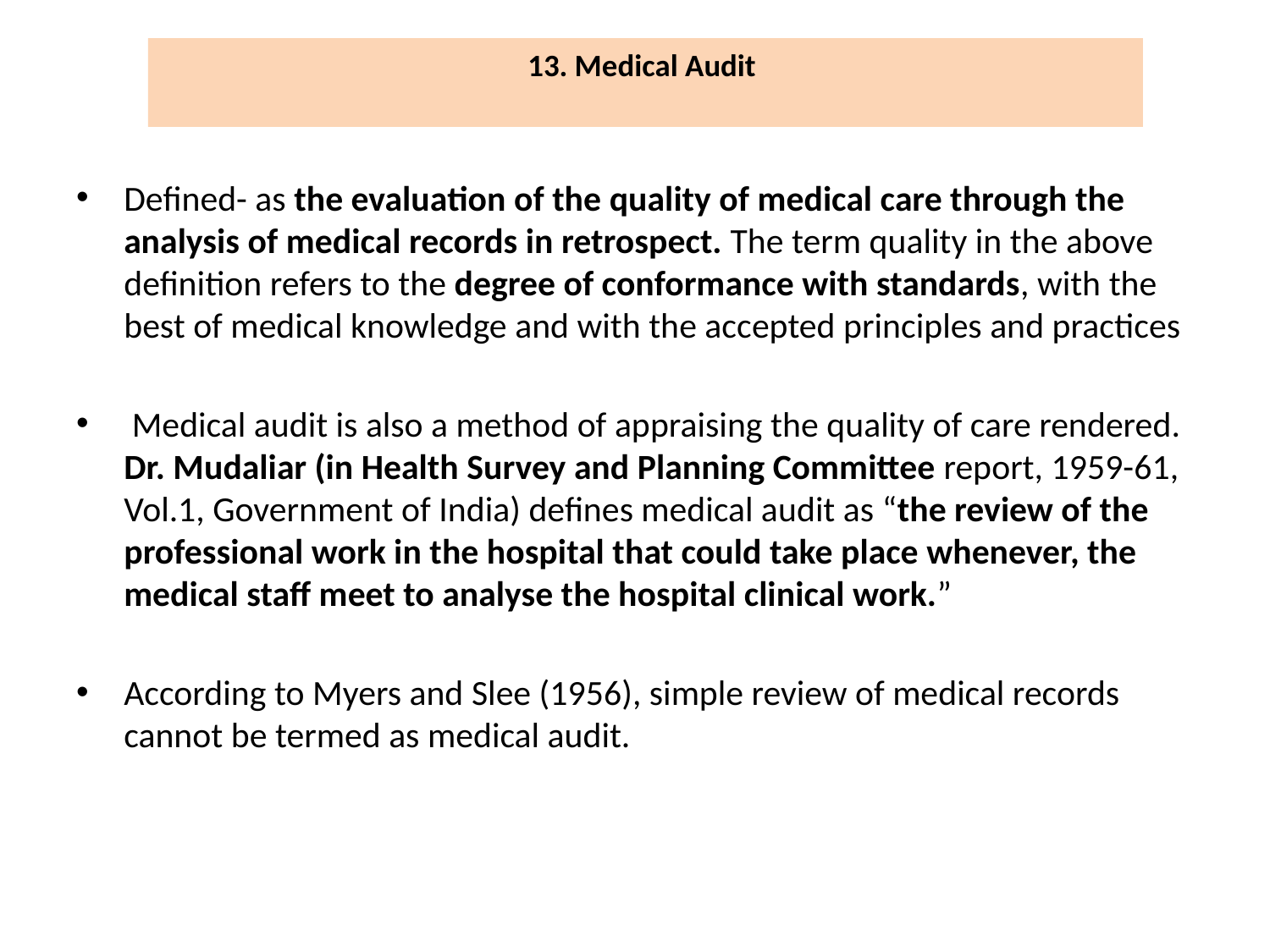

# 13. Medical Audit
Defined- as the evaluation of the quality of medical care through the analysis of medical records in retrospect. The term quality in the above definition refers to the degree of conformance with standards, with the best of medical knowledge and with the accepted principles and practices

 Medical audit is also a method of appraising the quality of care rendered. Dr. Mudaliar (in Health Survey and Planning Committee report, 1959-61, Vol.1, Government of India) defines medical audit as “the review of the professional work in the hospital that could take place whenever, the medical staff meet to analyse the hospital clinical work.”

According to Myers and Slee (1956), simple review of medical records cannot be termed as medical audit.